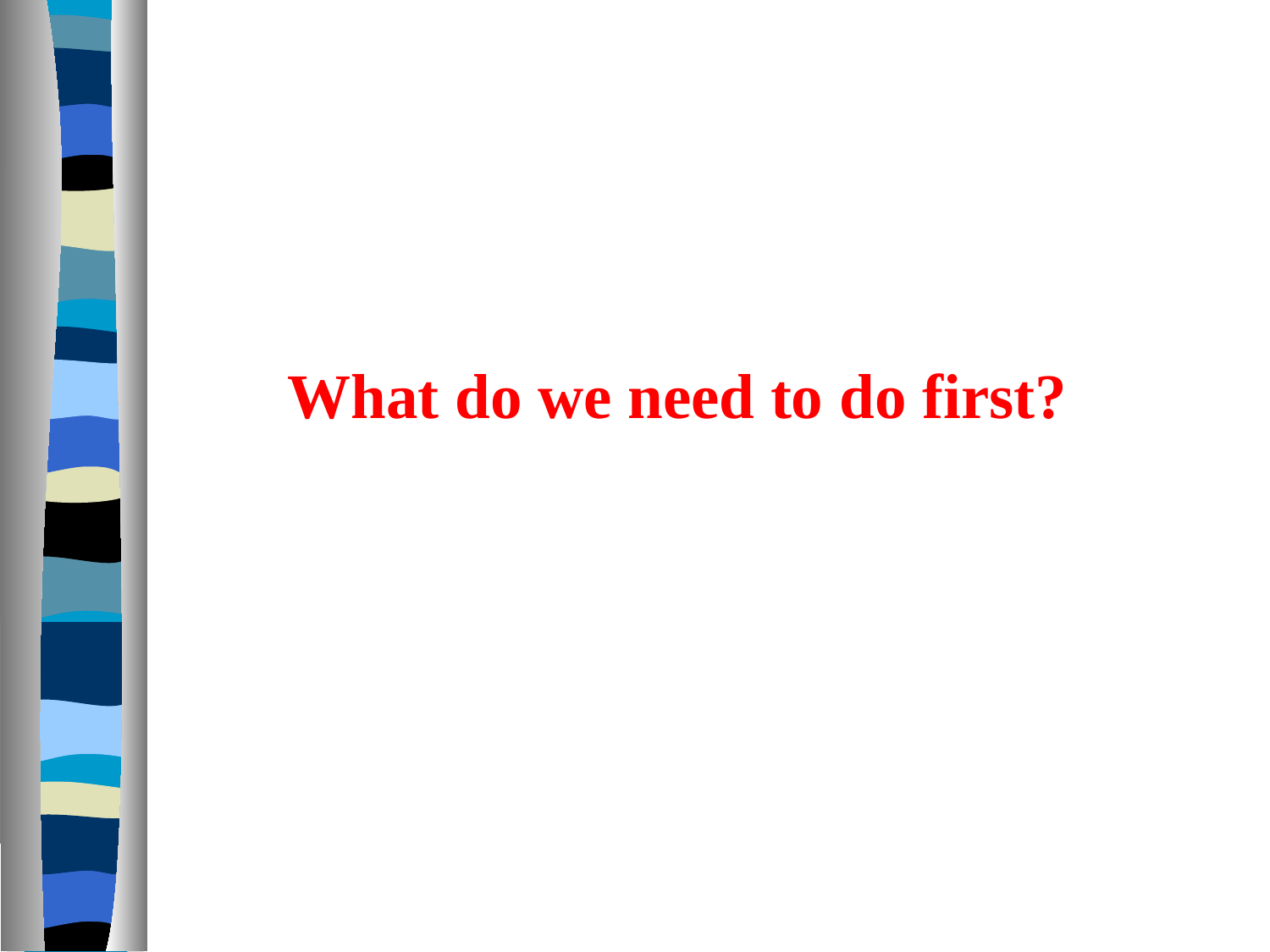

What do we need to do first?